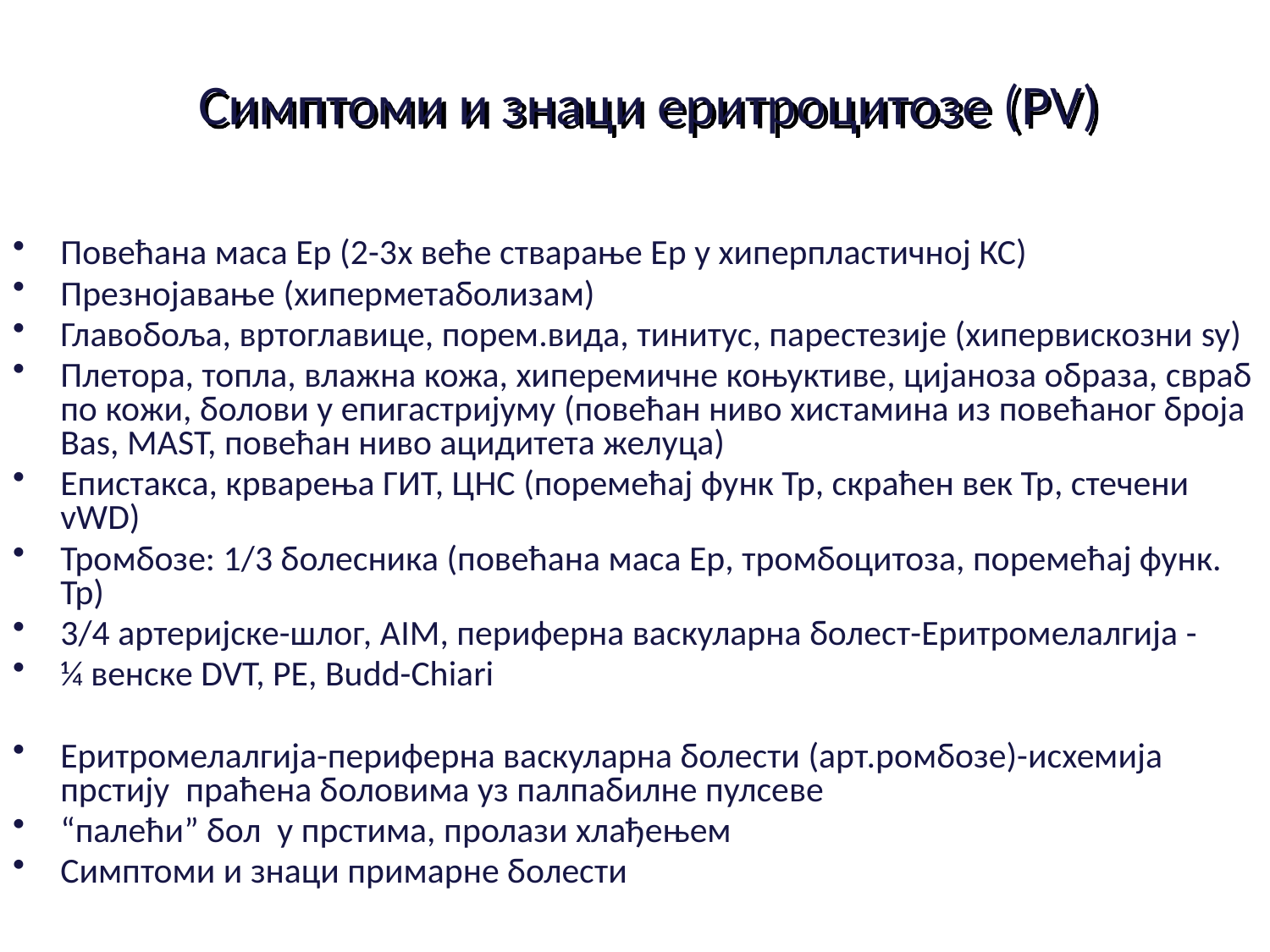

Симптоми и знаци еритроцитозе (PV)
Повећана маса Ер (2-3x веће стварање Ер у хиперпластичној КС)
Презнојавање (хиперметаболизам)
Главобоља, вртоглавице, порем.вида, тинитус, парестезије (хипервискозни sy)
Плетора, топла, влажна кожа, хиперемичне коњуктиве, цијаноза образа, свраб по кожи, болови у епигастријуму (повећан ниво хистамина из повећаног броја Bas, MAST, повећан ниво ацидитета желуца)
Епистакса, крварења ГИТ, ЦНС (поремећај функ Тр, скраћен век Тр, стечени vWD)
Тромбозе: 1/3 болесника (повећана маса Ер, тромбоцитоза, поремећај функ. Тр)
3/4 артеријске-шлог, АIM, периферна васкуларна болест-Еритромелалгија -
¼ венске DVT, PE, Budd-Chiari

Еритромелалгија-периферна васкуларна болести (арт.ромбозе)-исхемија прстију  праћена боловима уз палпабилне пулсеве
“палећи” бол  у прстима, пролази хлађењем
Симптоми и знаци примарне болести